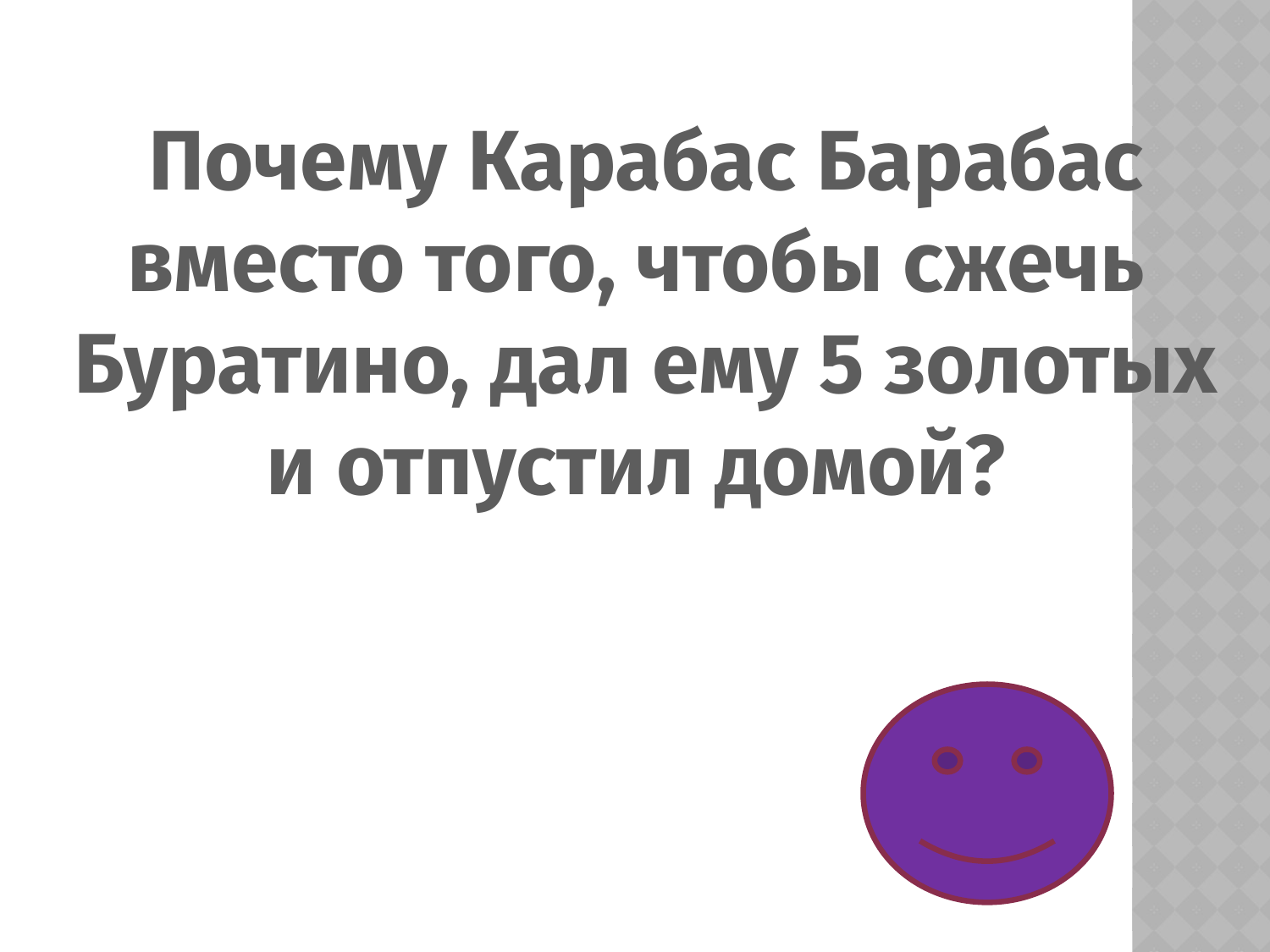

Почему Карабас Барабас
вместо того, чтобы сжечь
Буратино, дал ему 5 золотых
и отпустил домой?